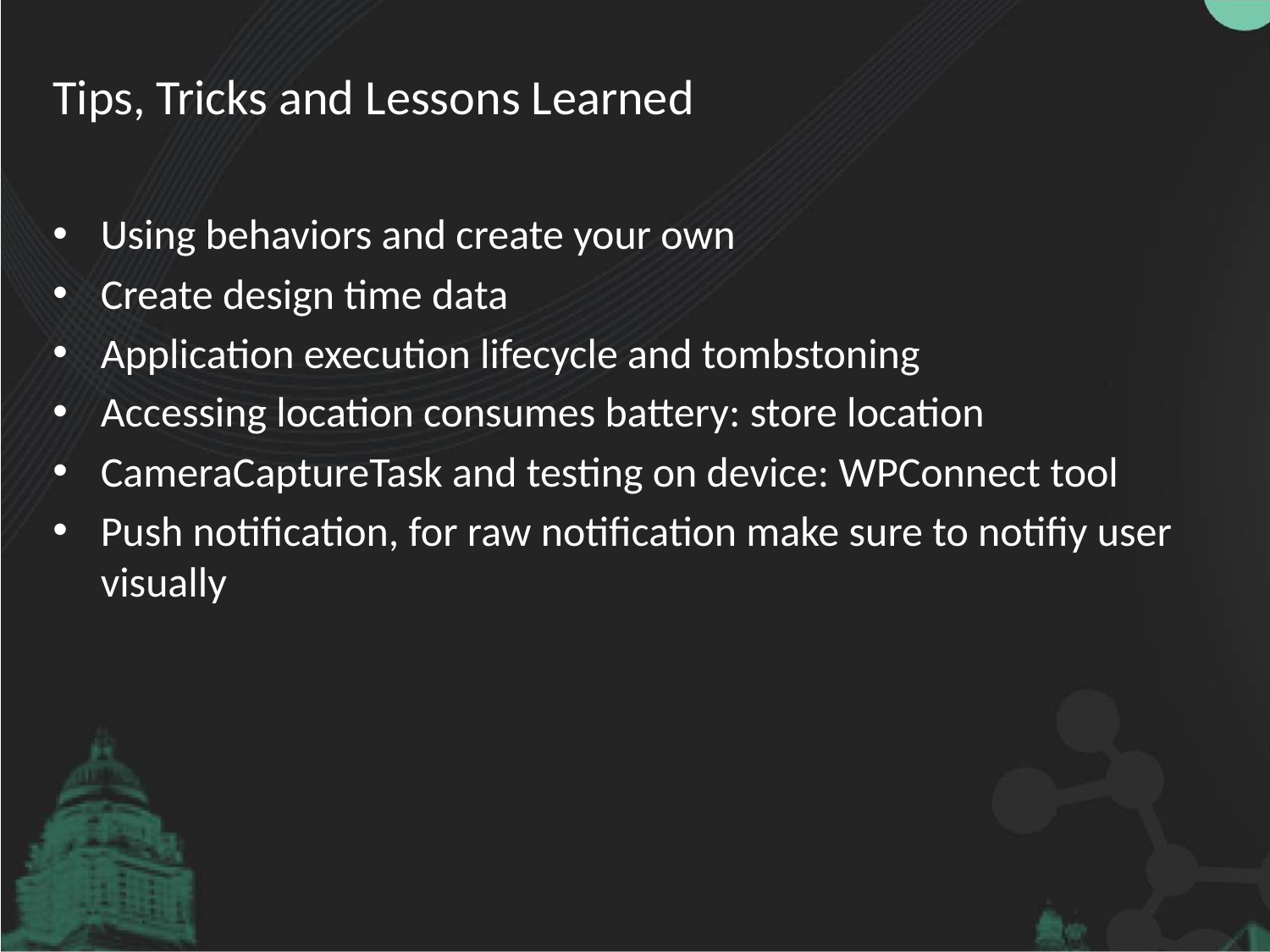

# Tips, Tricks and Lessons Learned
Using behaviors and create your own
Create design time data
Application execution lifecycle and tombstoning
Accessing location consumes battery: store location
CameraCaptureTask and testing on device: WPConnect tool
Push notification, for raw notification make sure to notifiy user visually